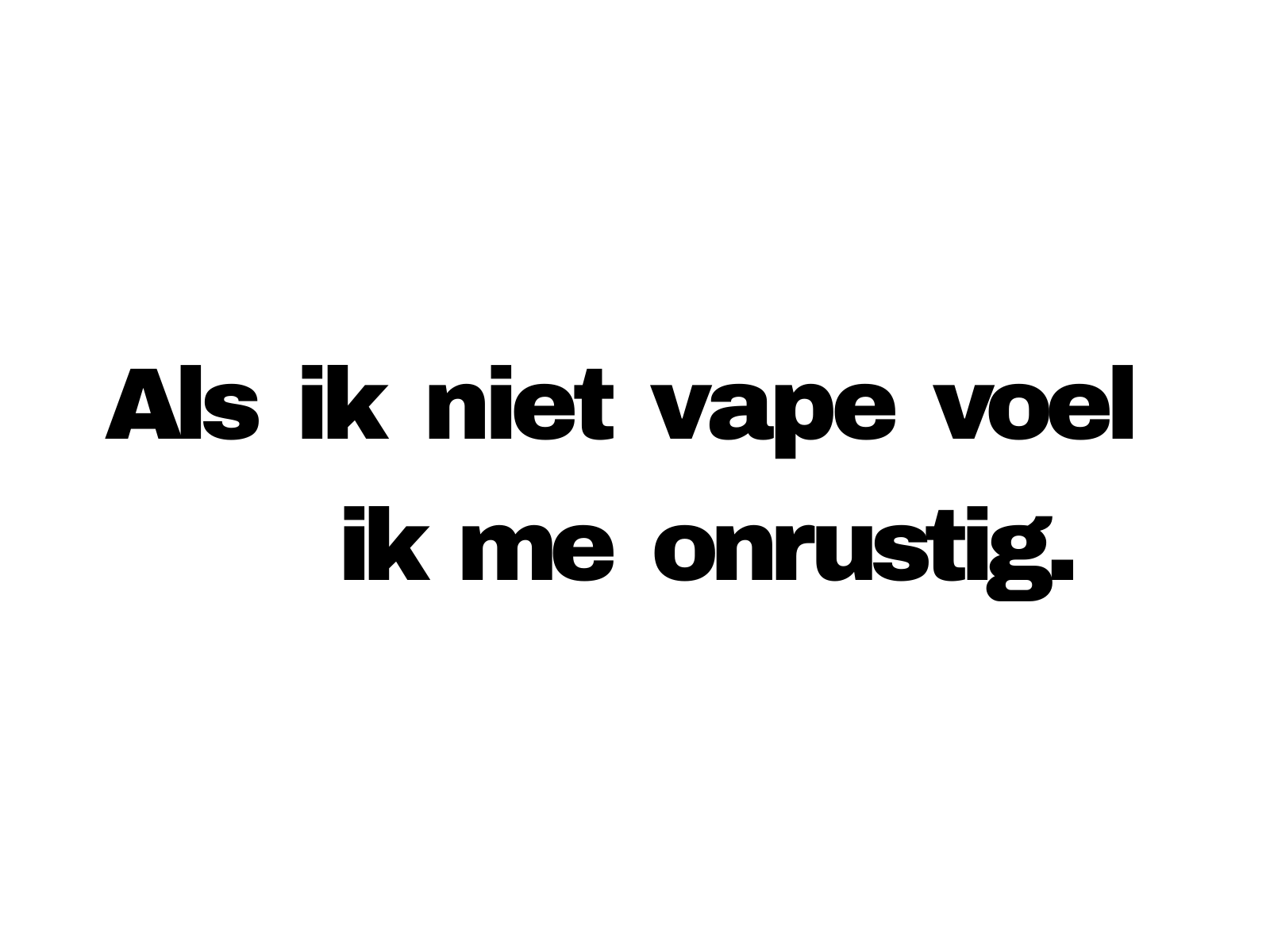

# Als ik niet vape voel ik me onrustig.